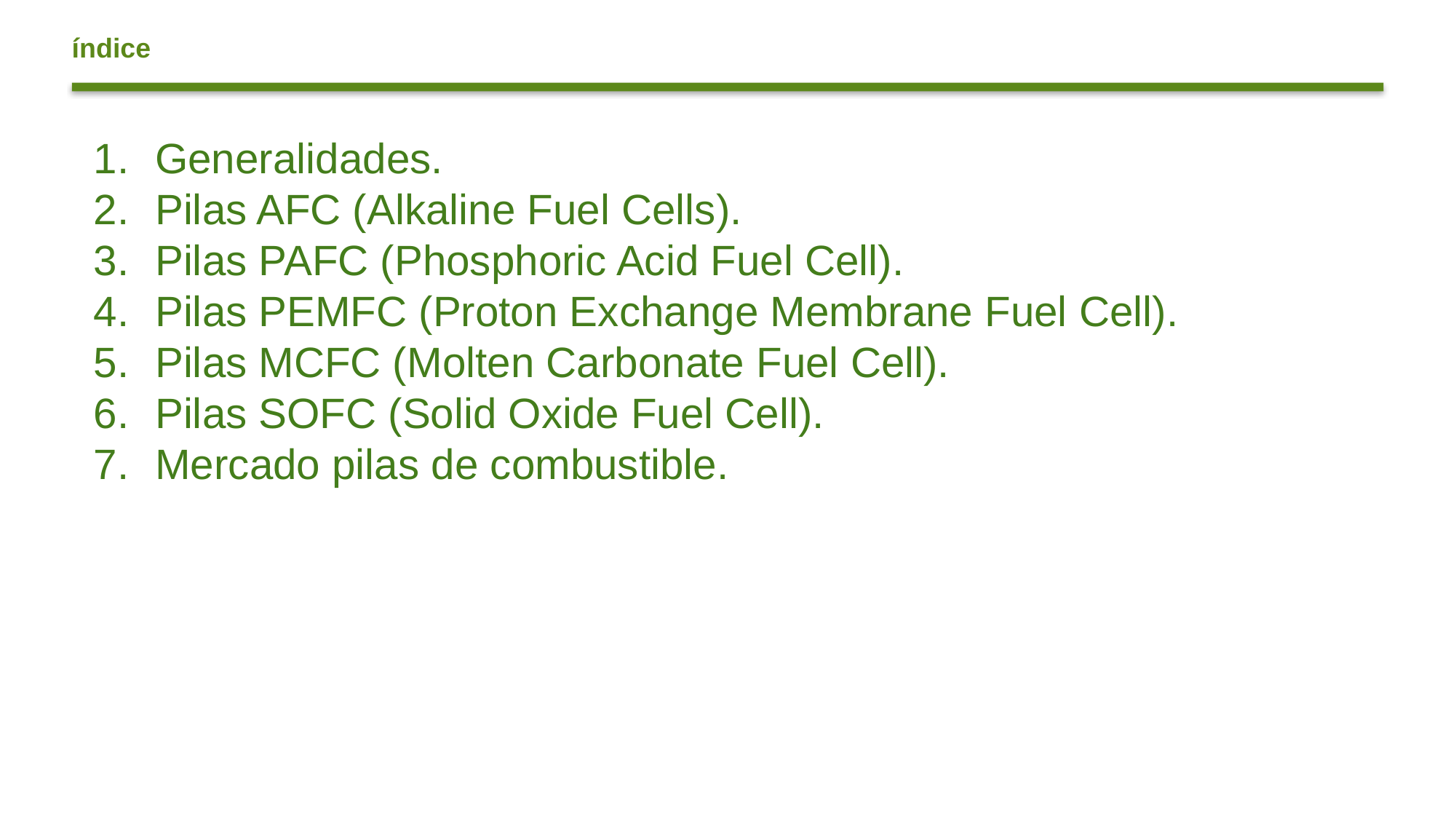

# índice
Generalidades.
Pilas AFC (Alkaline Fuel Cells).
Pilas PAFC (Phosphoric Acid Fuel Cell).
Pilas PEMFC (Proton Exchange Membrane Fuel Cell).
Pilas MCFC (Molten Carbonate Fuel Cell).
Pilas SOFC (Solid Oxide Fuel Cell).
Mercado pilas de combustible.